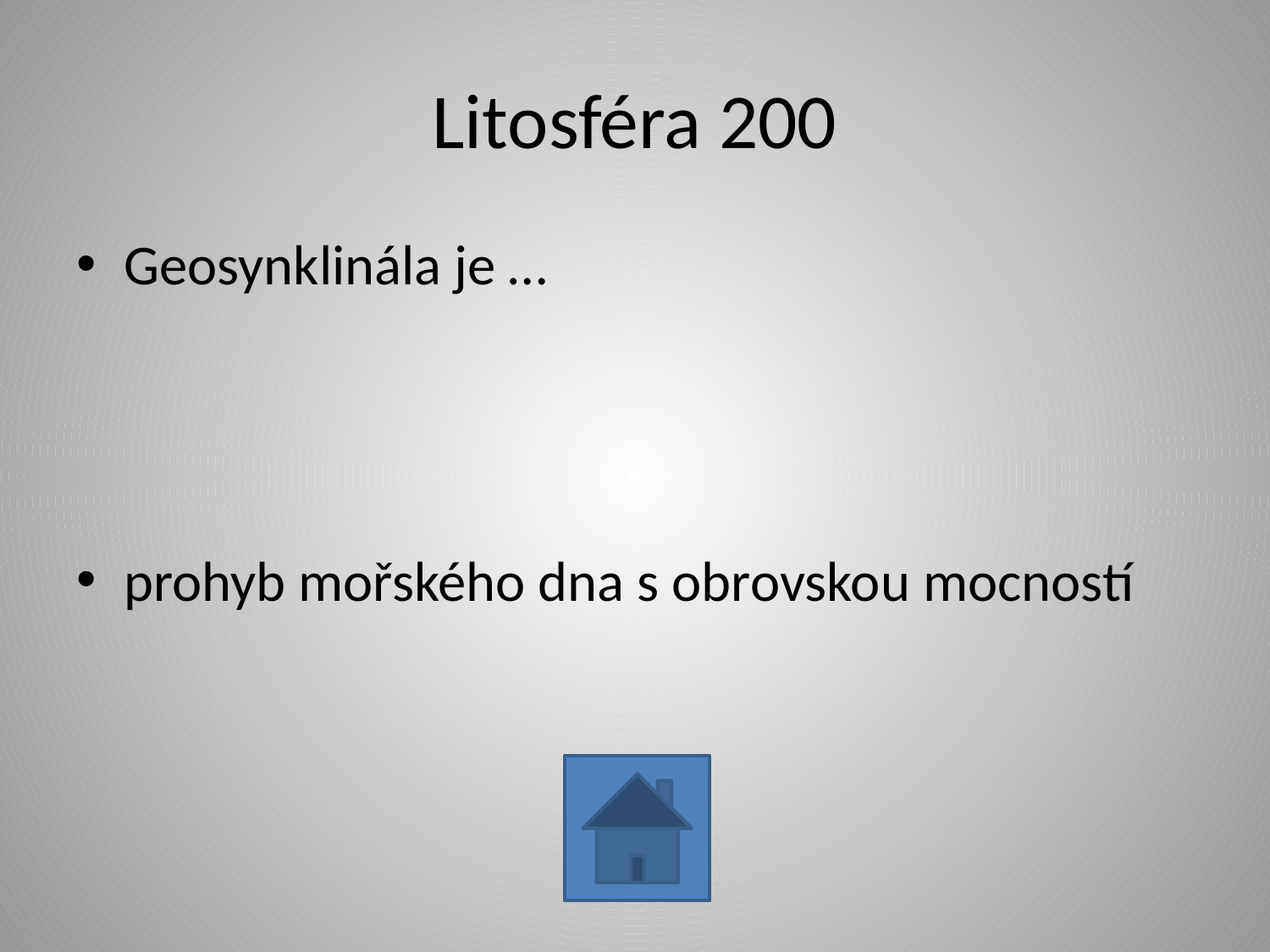

# Litosféra 200
Geosynklinála je …

prohyb mořského dna s obrovskou mocností